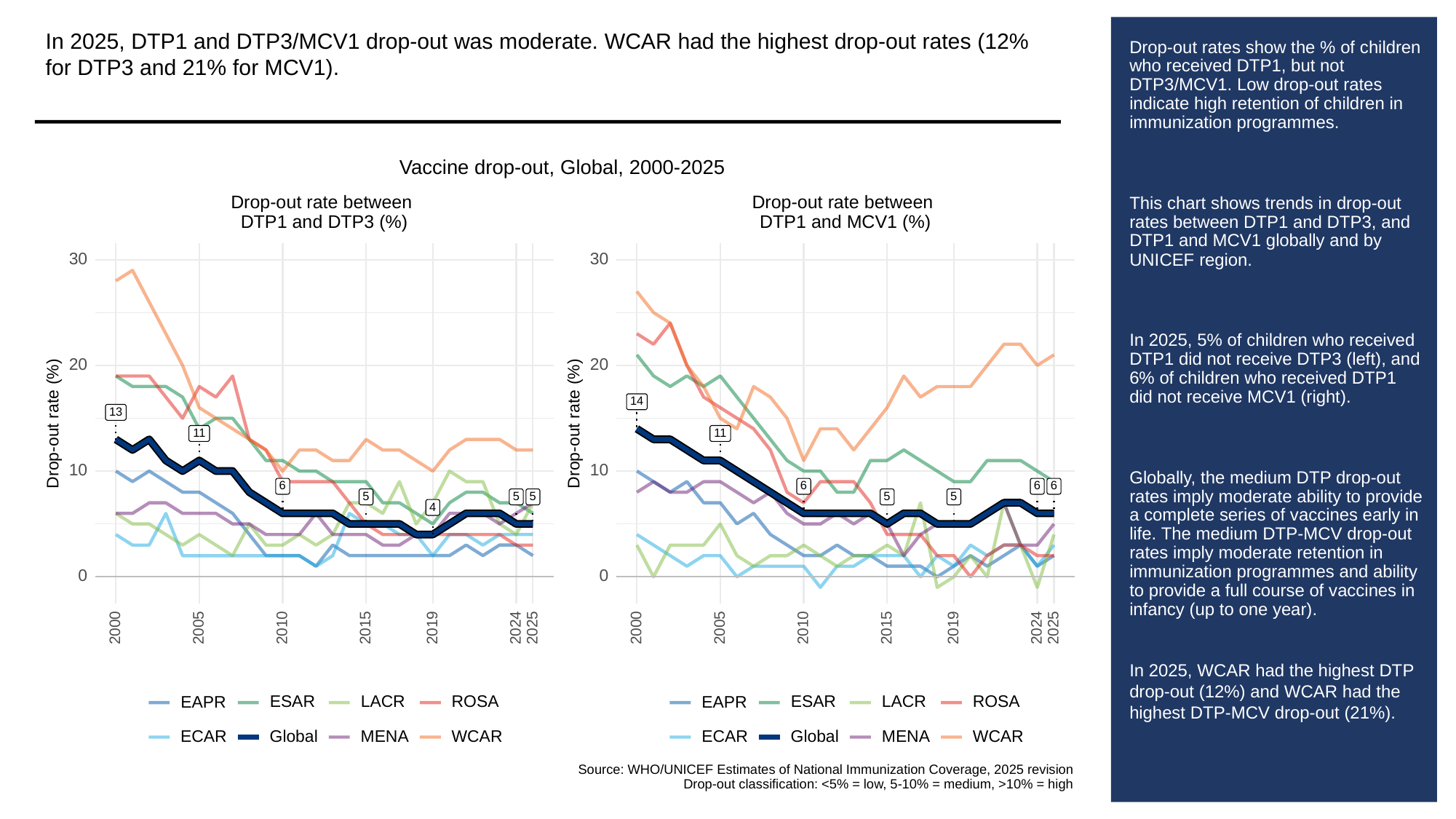

In 2025, DTP1 and DTP3/MCV1 drop-out was moderate. WCAR had the highest drop-out rates (12% for DTP3 and 21% for MCV1).
# Drop-out rates show the % of children who received DTP1, but not DTP3/MCV1. Low drop-out rates indicate high retention of children in immunization programmes.

This chart shows trends in drop-out rates between DTP1 and DTP3, and DTP1 and MCV1 globally and by UNICEF region.

In 2025, 5% of children who received DTP1 did not receive DTP3 (left), and 6% of children who received DTP1 did not receive MCV1 (right).

Globally, the medium DTP drop-out rates imply moderate ability to provide a complete series of vaccines early in life. The medium DTP-MCV drop-out rates imply moderate retention in immunization programmes and ability to provide a full course of vaccines in infancy (up to one year).

In 2025, WCAR had the highest DTP drop-out (12%) and WCAR had the highest DTP-MCV drop-out (21%).

Vaccine drop-out, Global, 2000-2025
Drop-out rate between
Drop-out rate between
DTP1 and DTP3 (%)
DTP1 and MCV1 (%)

30
30

20
20

14

13

Drop-out rate (%)
Drop-out rate (%)

11
11

10
10

6
6
6
6

5
5
5
5
5

4

0
0

2000
2005
2010
2015
2019
2024
2025
2000
2005
2010
2015
2019
2024
2025
ROSA
ROSA
ESAR
LACR
ESAR
LACR
EAPR
EAPR

ECAR
Global
WCAR
ECAR
Global
WCAR
MENA
MENA

Source: WHO/UNICEF Estimates of National Immunization Coverage, 2025 revision
Drop-out classification: <5% = low, 5-10% = medium, >10% = high